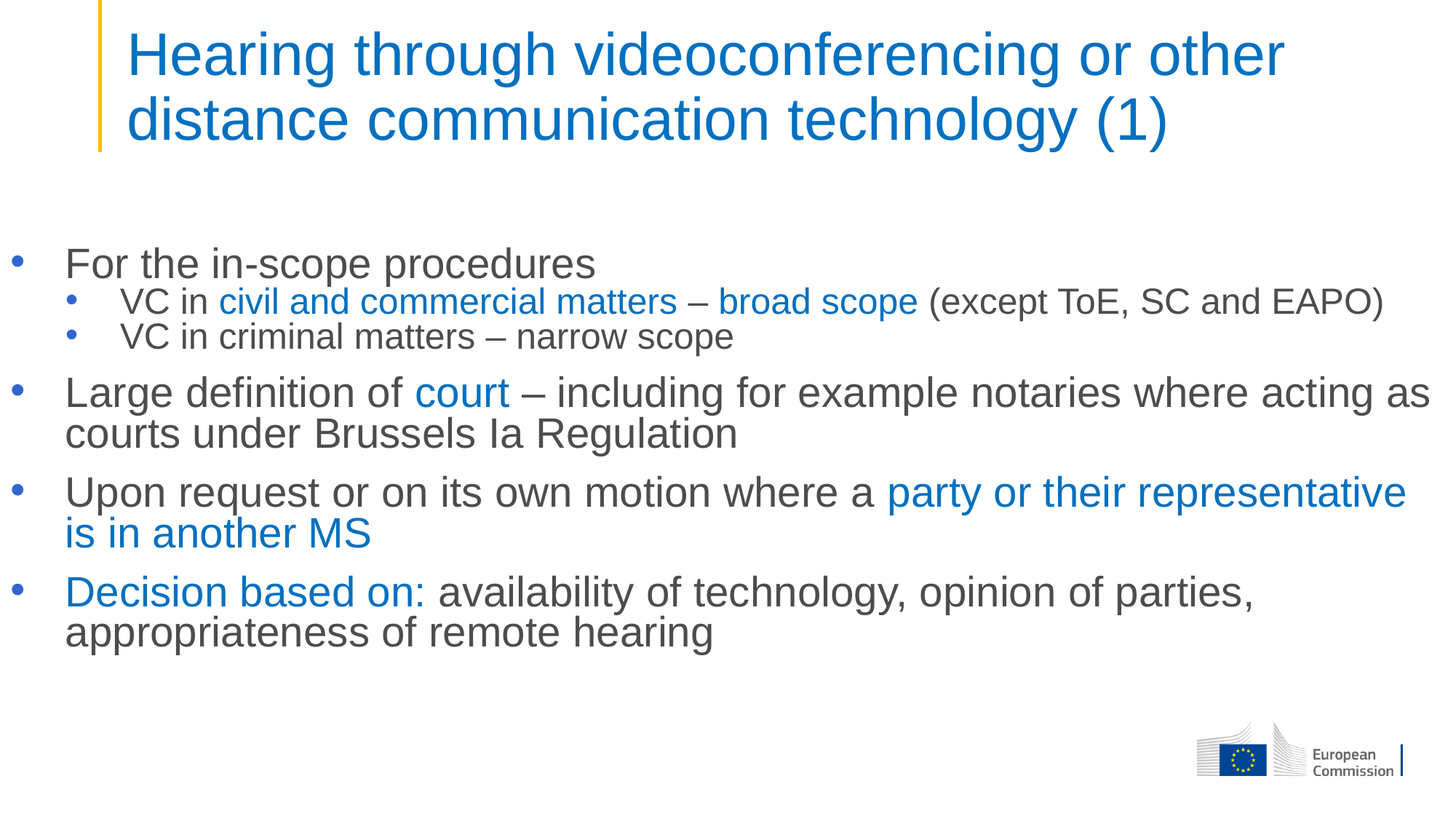

# Hearing through videoconferencing or other distance communication technology (1)

For the in-scope procedures
VC in civil and commercial matters – broad scope (except ToE, SC and EAPO)
VC in criminal matters – narrow scope
Large definition of court – including for example notaries where acting as courts under Brussels Ia Regulation
Upon request or on its own motion where a party or their representative is in another MS
Decision based on: availability of technology, opinion of parties, appropriateness of remote hearing